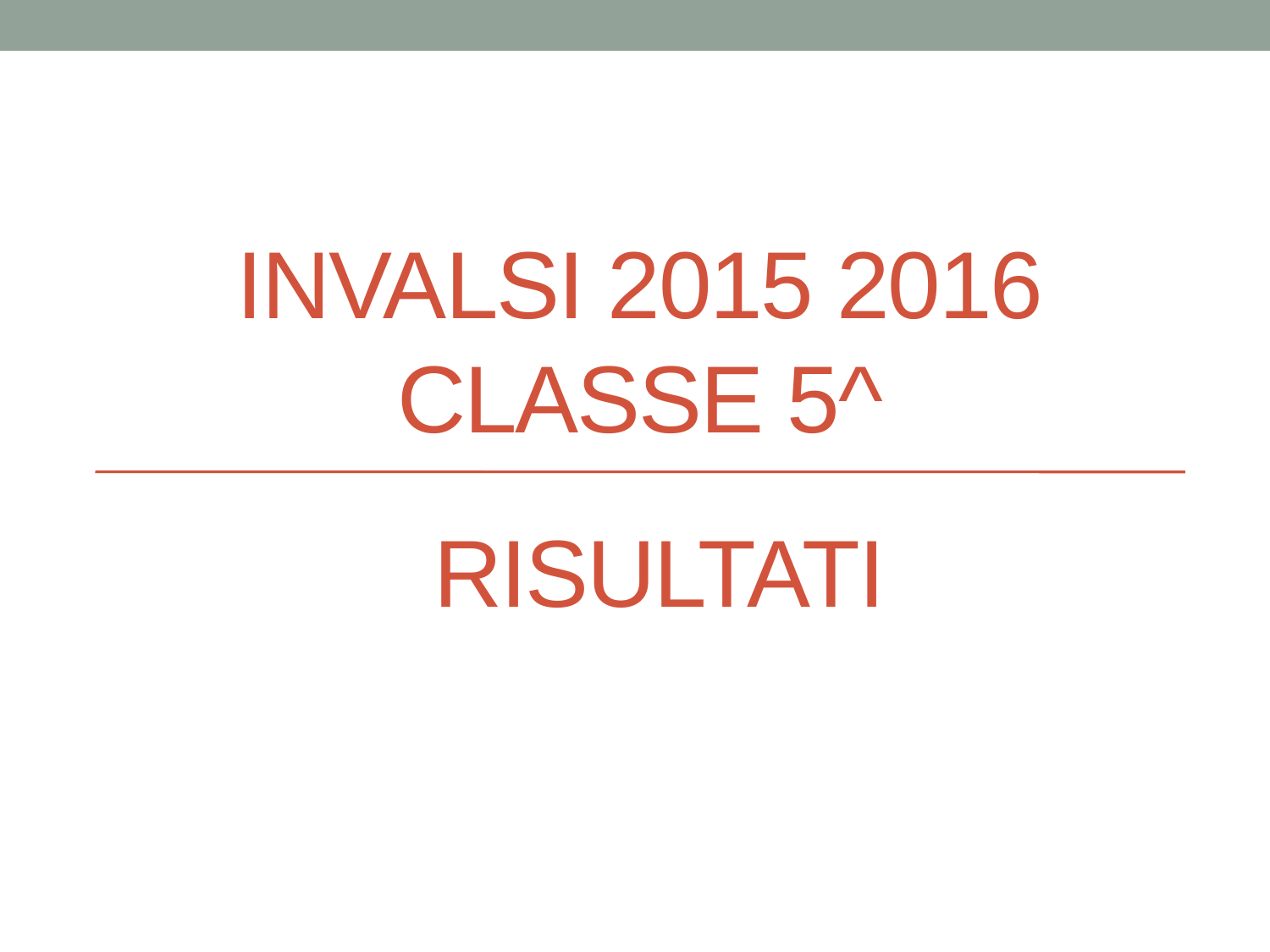

# INVALSI 2015 2016 CLASSE 5^
Risultati